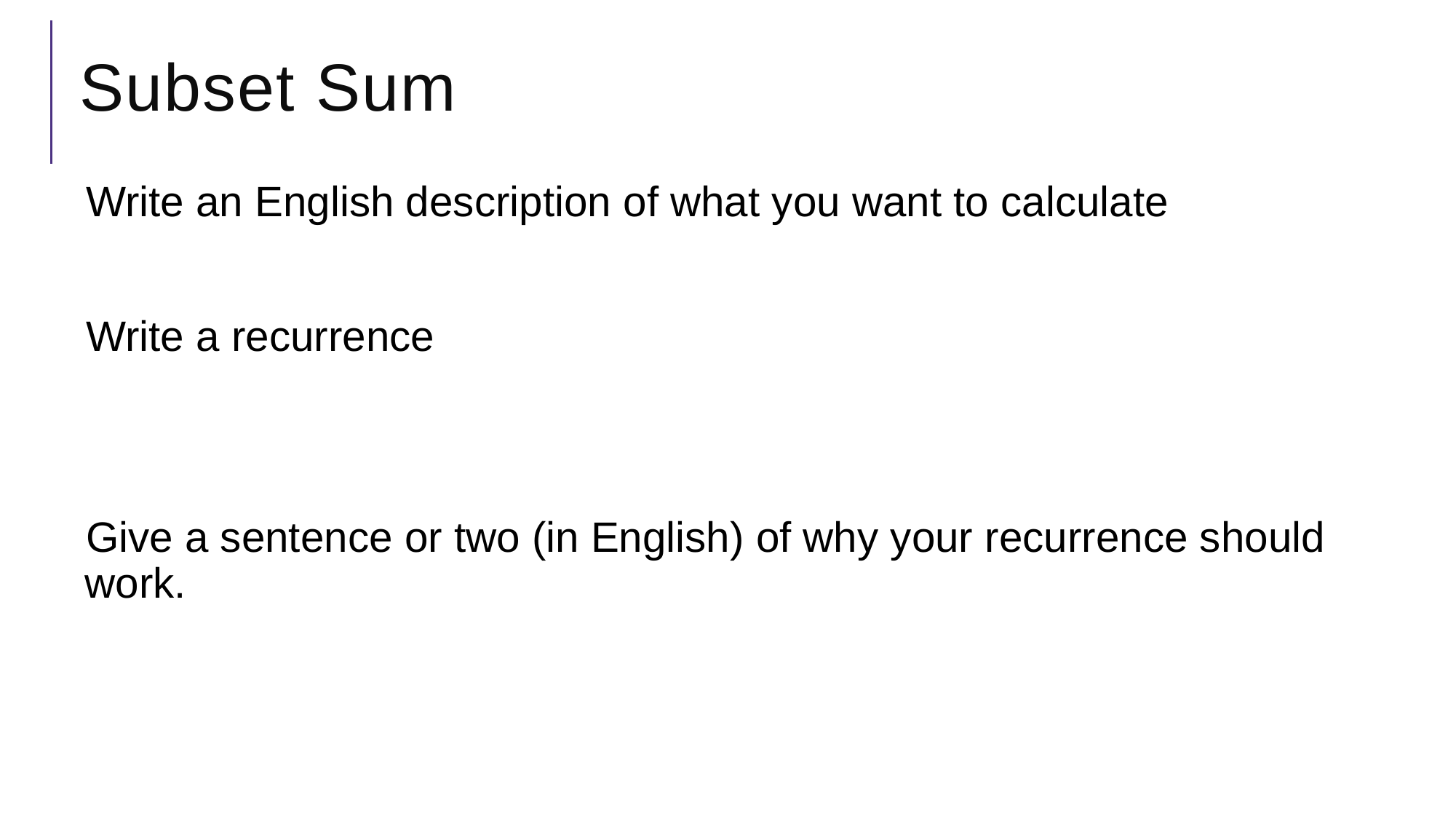

# Subset Sum
Write an English description of what you want to calculate

Write a recurrence

Give a sentence or two (in English) of why your recurrence should work.